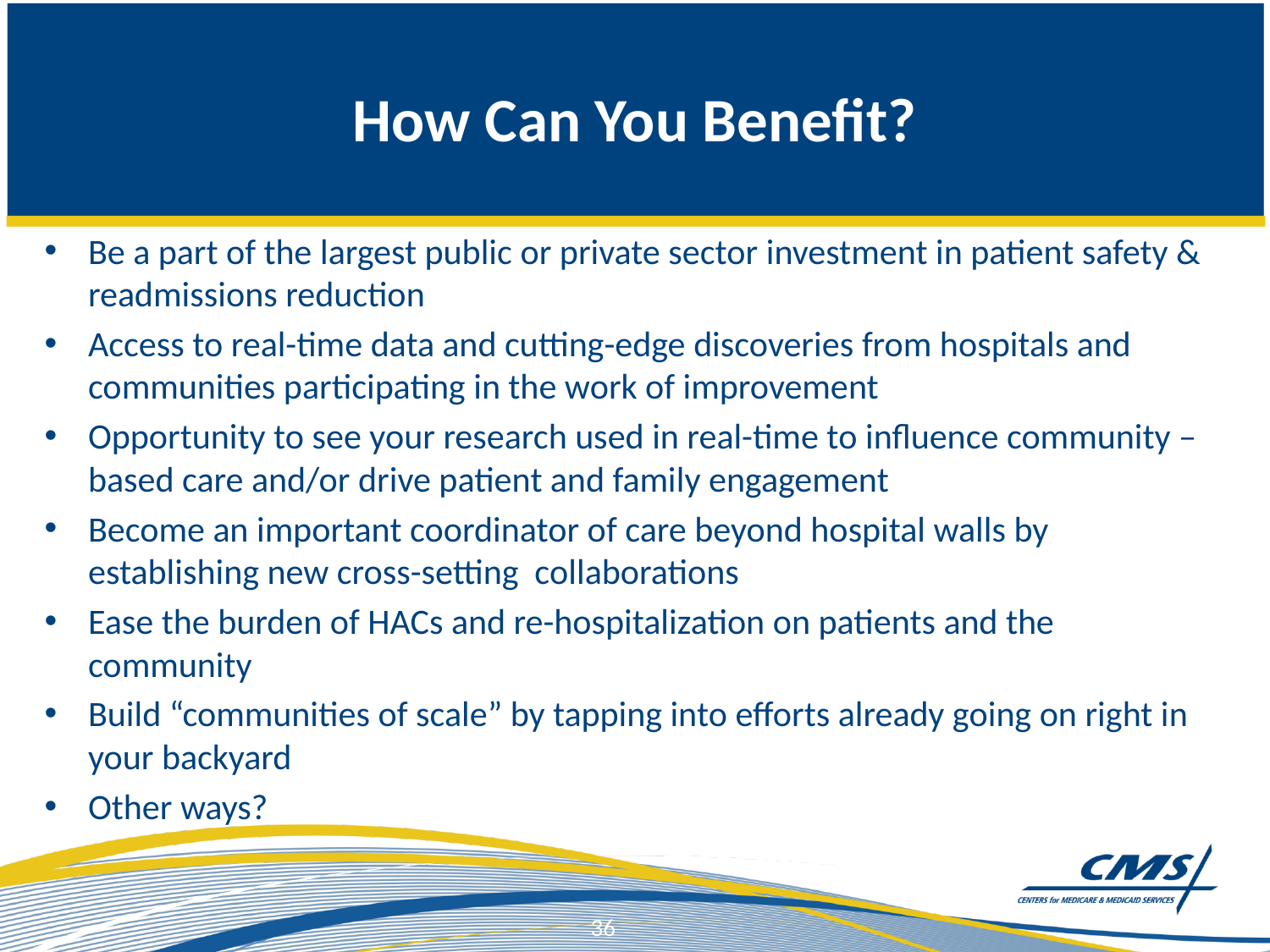

# How Can You Benefit?
Be a part of the largest public or private sector investment in patient safety & readmissions reduction
Access to real-time data and cutting-edge discoveries from hospitals and communities participating in the work of improvement
Opportunity to see your research used in real-time to influence community –based care and/or drive patient and family engagement
Become an important coordinator of care beyond hospital walls by establishing new cross-setting  collaborations
Ease the burden of HACs and re-hospitalization on patients and the community
Build “communities of scale” by tapping into efforts already going on right in your backyard
Other ways?
36